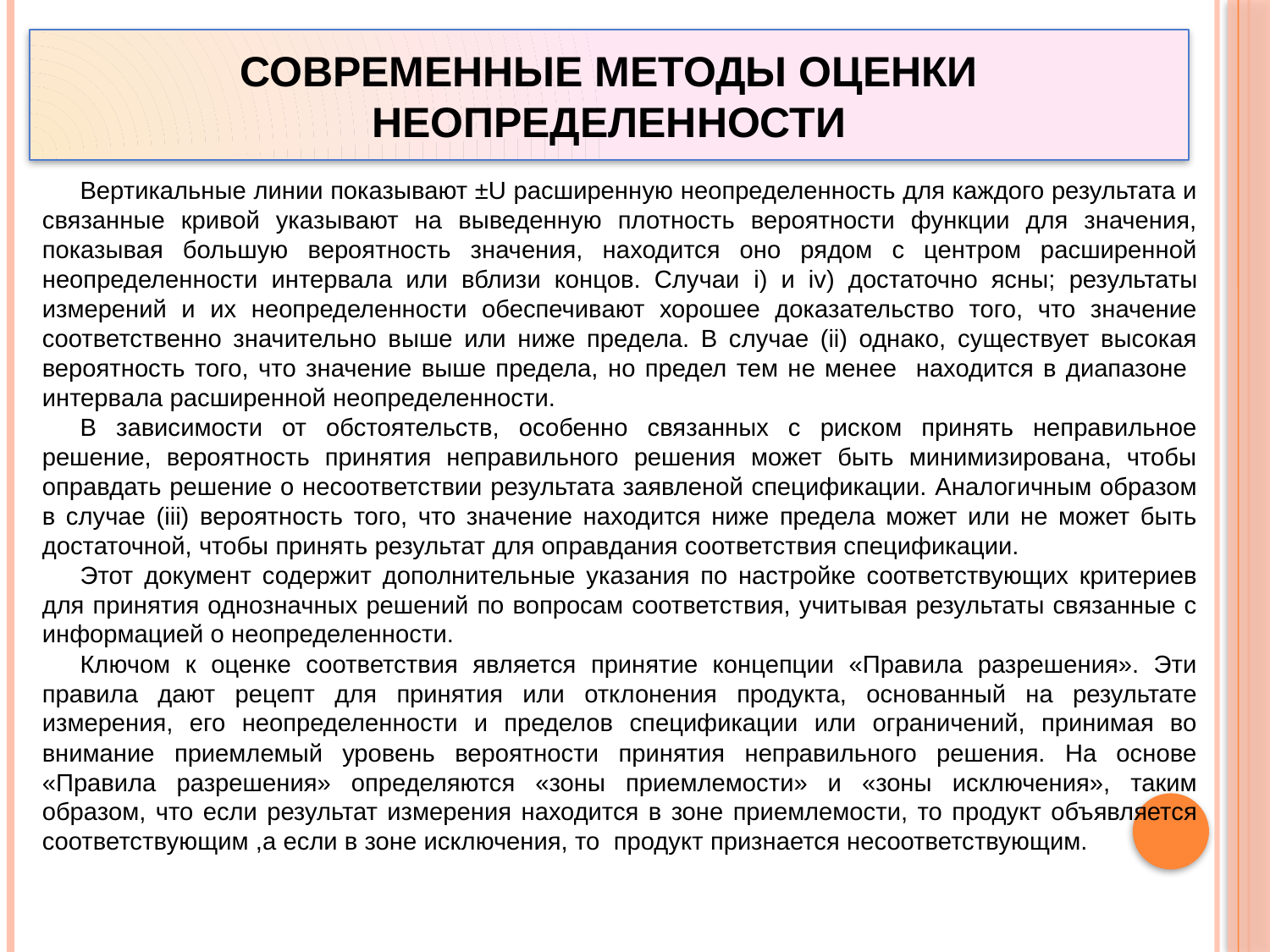

# Современные методы оценки неопределенности
Вертикальные линии показывают ±U расширенную неопределенность для каждого результата и связанные кривой указывают на выведенную плотность вероятности функции для значения, показывая большую вероятность значения, находится оно рядом с центром расширенной неопределенности интервала или вблизи концов. Случаи i) и iv) достаточно ясны; результаты измерений и их неопределенности обеспечивают хорошее доказательство того, что значение соответственно значительно выше или ниже предела. В случае (ii) однако, существует высокая вероятность того, что значение выше предела, но предел тем не менее  находится в диапазоне  интервала расширенной неопределенности.
В зависимости от обстоятельств, особенно связанных с риском принять неправильное решение, вероятность принятия неправильного решения может быть минимизирована, чтобы оправдать решение о несоответствии результата заявленой спецификации. Аналогичным образом в случае (iii) вероятность того, что значение находится ниже предела может или не может быть достаточной, чтобы принять результат для оправдания соответствия спецификации.
Этот документ содержит дополнительные указания по настройке соответствующих критериев для принятия однозначных решений по вопросам соответствия, учитывая результаты связанные с информацией о неопределенности.
Ключом к оценке соответствия является принятие концепции «Правила разрешения». Эти правила дают рецепт для принятия или отклонения продукта, основанный на результате измерения, его неопределенности и пределов спецификации или ограничений, принимая во внимание приемлемый уровень вероятности принятия неправильного решения. На основе «Правила разрешения» определяются «зоны приемлемости» и «зоны исключения», таким образом, что если результат измерения находится в зоне приемлемости, то продукт объявляется соответствующим ,а если в зоне исключения, то  продукт признается несоответствующим.